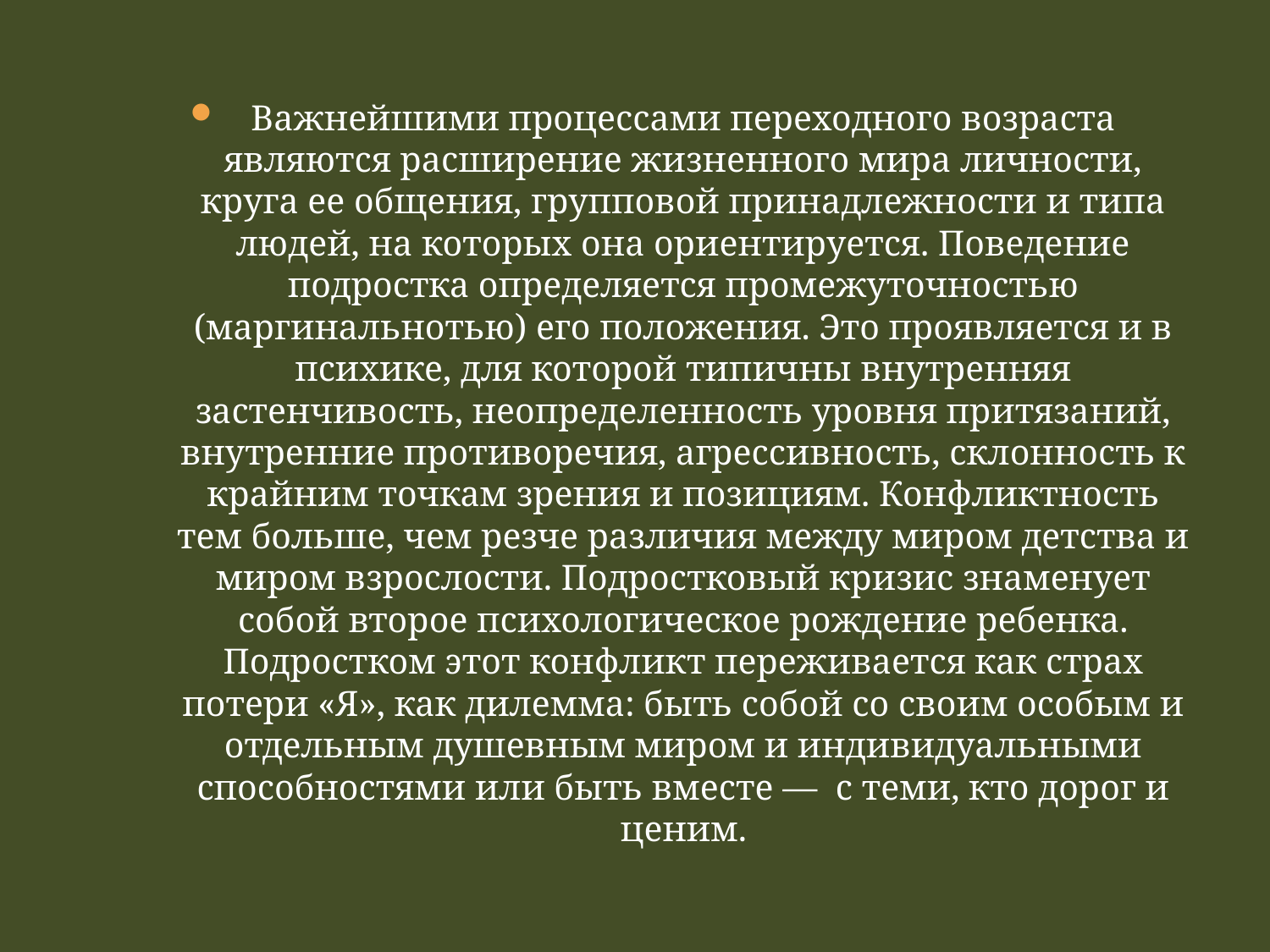

Важнейшими процессами переходного возраста являются расширение жизненного мира личности, круга ее общения, групповой принадлежности и типа людей, на которых она ориентируется. Поведение подростка определяется промежуточностью (маргинальнотью) его положения. Это проявляется и в психике, для которой типичны внутренняя застенчивость, неопределенность уровня притязаний, внутренние противоречия, агрессивность, склонность к крайним точкам зрения и позициям. Конфликтность тем больше, чем резче различия между миром детства и миром взрослости. Подростковый кризис знаменует собой второе психологическое рождение ребенка. Подростком этот конфликт переживается как страх потери «Я», как дилемма: быть собой со своим особым и отдельным душевным миром и индивидуальными способностями или быть вместе —  с теми, кто дорог и ценим.